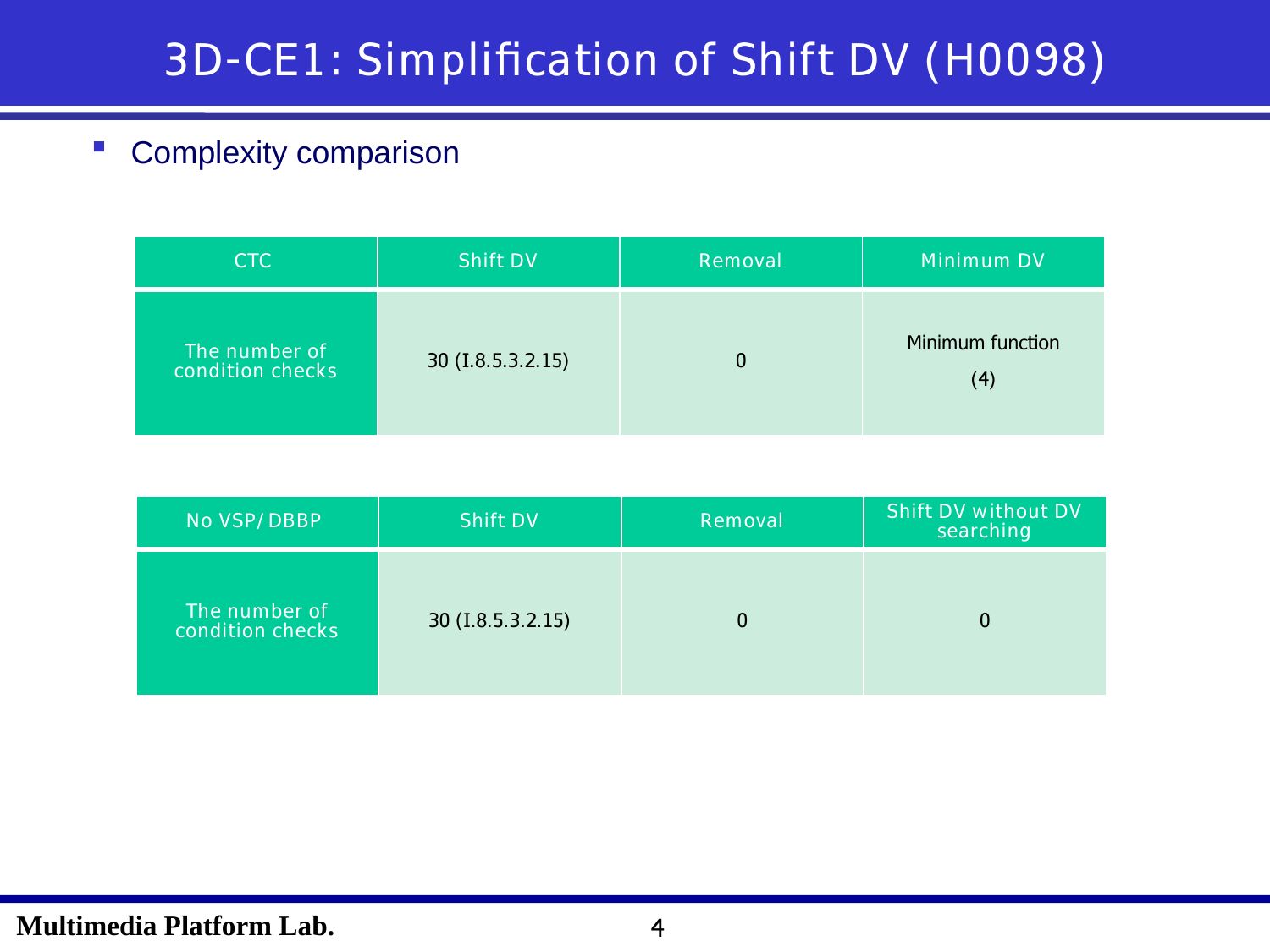

# 3D-CE1: Simplification of Shift DV (H0098)
Complexity comparison

| CTC | Shift DV | Removal | Minimum DV |
| --- | --- | --- | --- |
| The number of condition checks | 30 (I.8.5.3.2.15) | 0 | Minimum function (4) |
| No VSP/DBBP | Shift DV | Removal | Shift DV without DV searching |
| --- | --- | --- | --- |
| The number of condition checks | 30 (I.8.5.3.2.15) | 0 | 0 |
4